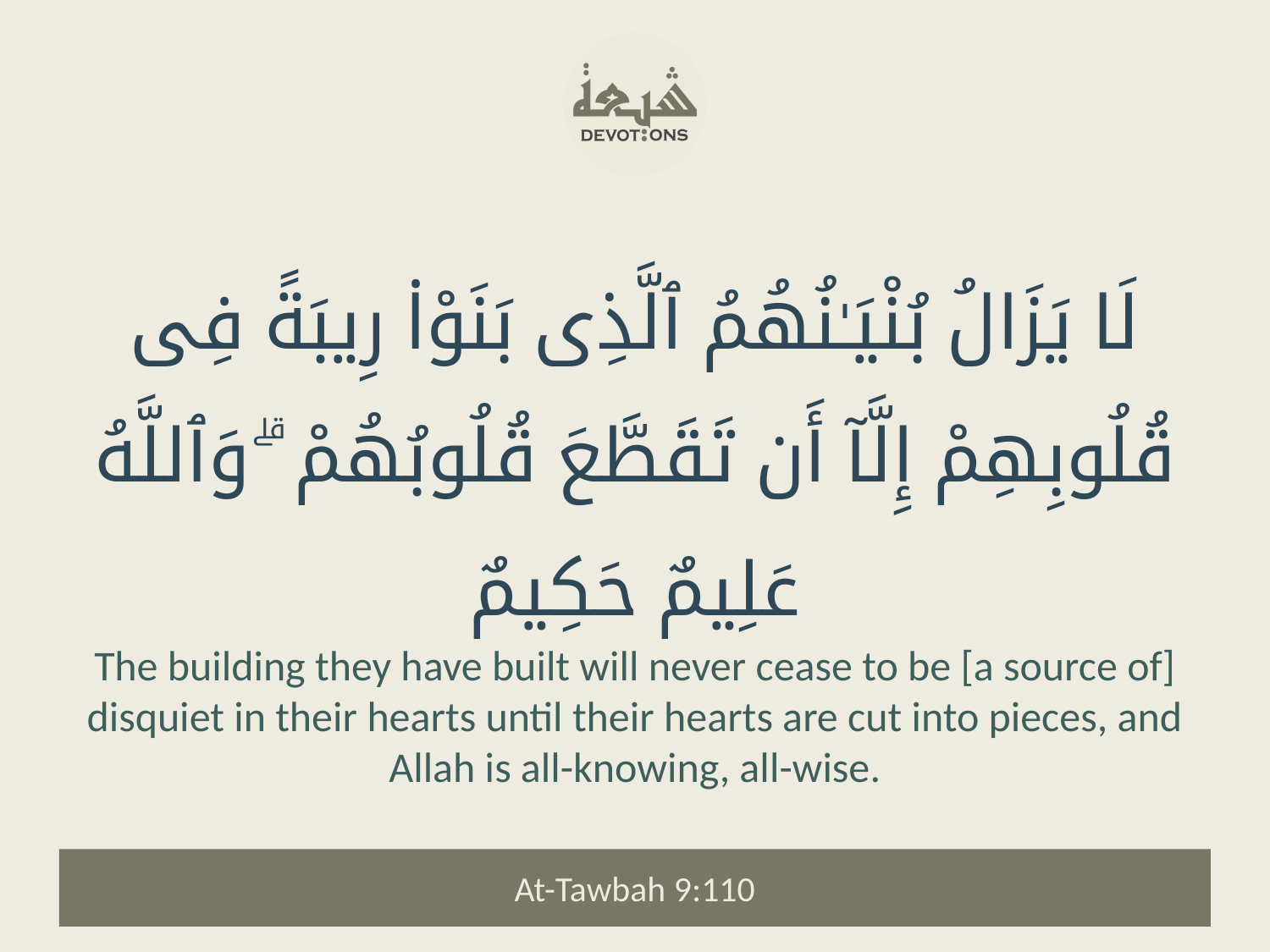

لَا يَزَالُ بُنْيَـٰنُهُمُ ٱلَّذِى بَنَوْا۟ رِيبَةً فِى قُلُوبِهِمْ إِلَّآ أَن تَقَطَّعَ قُلُوبُهُمْ ۗ وَٱللَّهُ عَلِيمٌ حَكِيمٌ
The building they have built will never cease to be [a source of] disquiet in their hearts until their hearts are cut into pieces, and Allah is all-knowing, all-wise.
At-Tawbah 9:110